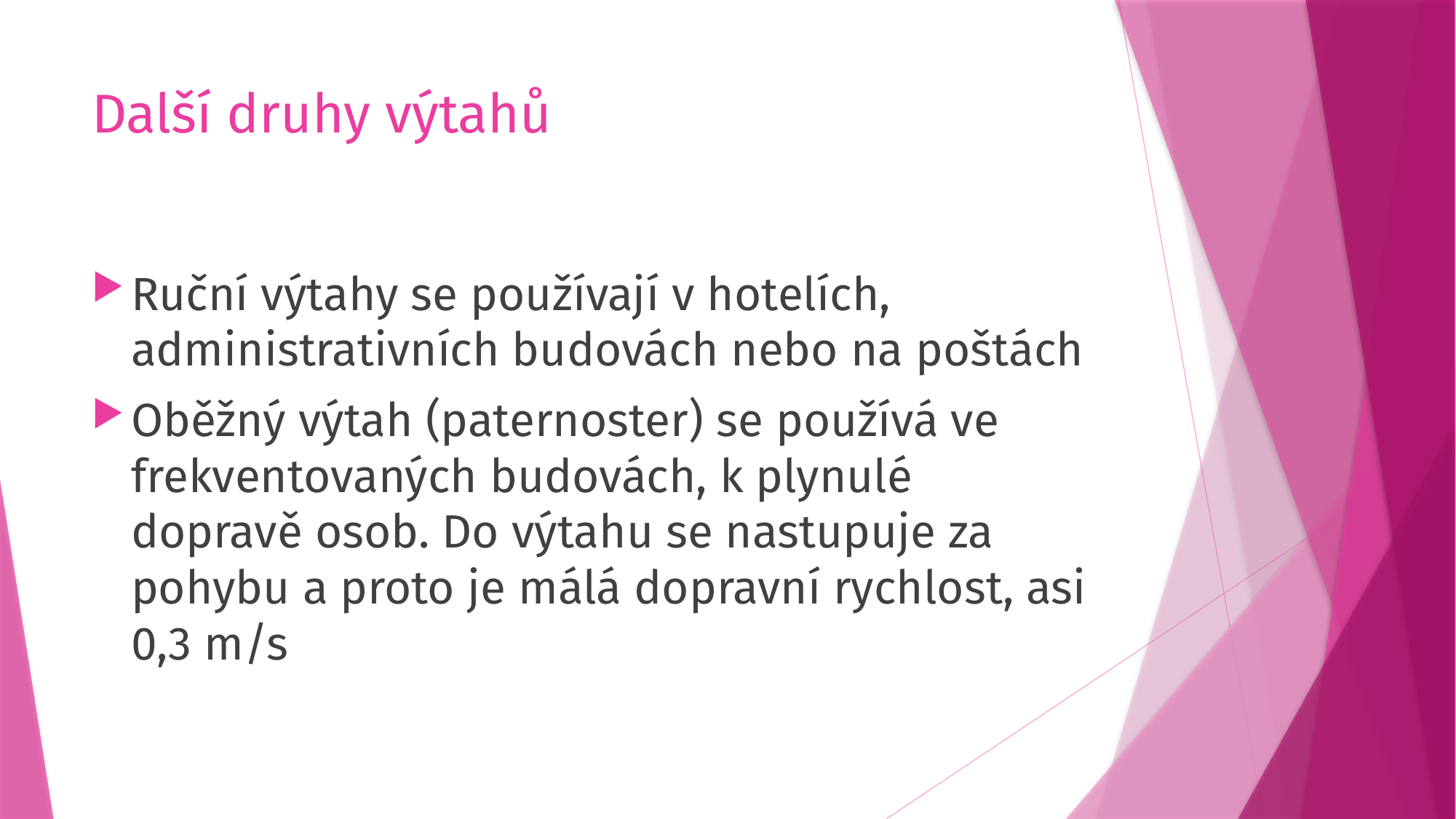

# Další druhy výtahů
Ruční výtahy se používají v hotelích, administrativních budovách nebo na poštách
Oběžný výtah (paternoster) se používá ve frekventovaných budovách, k plynulé dopravě osob. Do výtahu se nastupuje za pohybu a proto je málá dopravní rychlost, asi 0,3 m/s